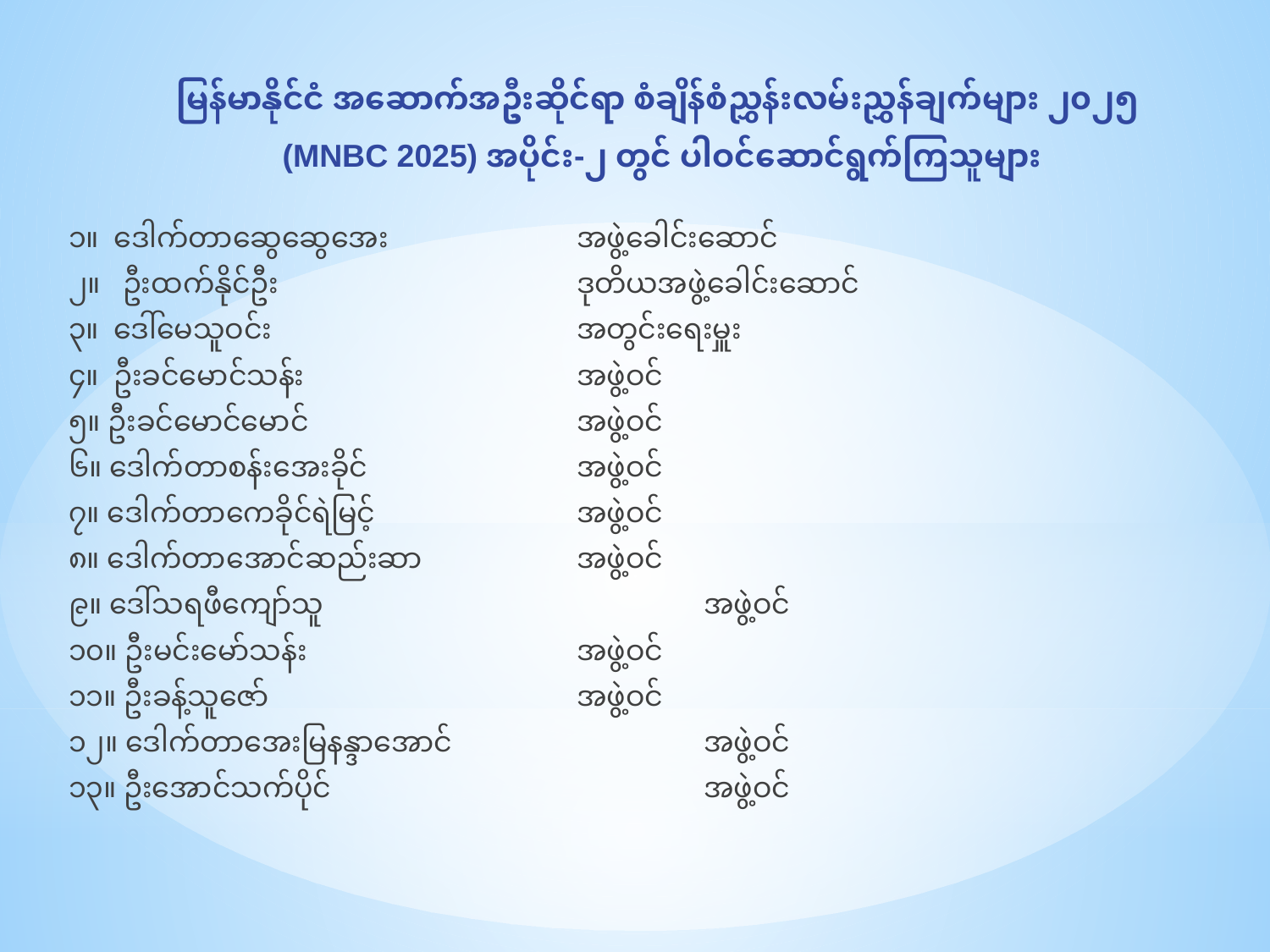

# မြန်မာနိုင်ငံ အဆောက်အဦးဆိုင်ရာ စံချိန်စံညွှန်းလမ်းညွှန်ချက်များ ၂၀၂၅ (MNBC 2025) အပိုင်း-၂ တွင် ပါဝင်ဆောင်ရွက်ကြသူများ
၁။  ဒေါက်တာဆွေဆွေအေး		အဖွဲ့ခေါင်းဆောင်
၂။   ဦးထက်နိုင်ဦး			ဒုတိယအဖွဲ့ခေါင်းဆောင်
၃။  ဒေါ်မေသူဝင်း			အတွင်းရေးမှူး
၄။  ဦးခင်မောင်သန်း			အဖွဲ့ဝင်
၅။ ဦးခင်မောင်မောင်			အဖွဲ့ဝင်
၆။ ‌‌ဒေါက်တာစန်းအေးခိုင်		အဖွဲ့ဝင်
၇။ ဒေါက်တာကေခိုင်ရဲမြင့်		အဖွဲ့ဝင်
၈။ ‌ဒေါက်တာအောင်ဆည်းဆာ		အဖွဲ့ဝင်
၉။ ဒေါ်သရဖီကျော်သူ			အဖွဲ့ဝင်
၁၀။ ဦးမင်းမော်သန်း			အဖွဲ့ဝင်
၁၁။ ဦးခန့်သူဇော်			အဖွဲ့ဝင်
၁၂။ ဒေါက်တာအေးမြနန္ဒာအောင်		အဖွဲ့ဝင်
၁၃။ ဦးအောင်သက်ပိုင်			အဖွဲ့ဝင်